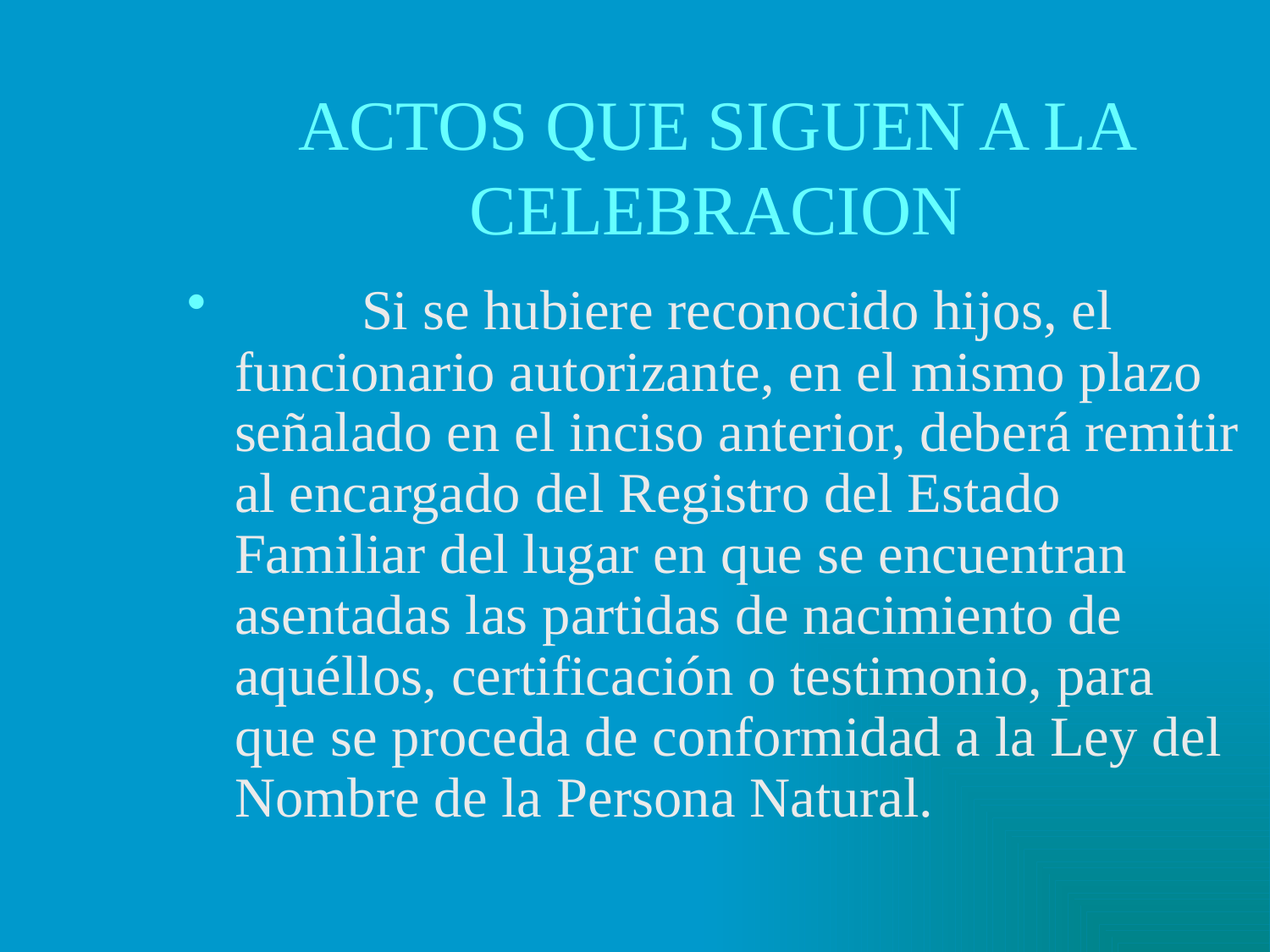

# ACTOS QUE SIGUEN A LA CELEBRACION
	Si se hubiere reconocido hijos, el funcionario autorizante, en el mismo plazo señalado en el inciso anterior, deberá remitir al encargado del Registro del Estado Familiar del lugar en que se encuentran asentadas las partidas de nacimiento de aquéllos, certificación o testimonio, para que se proceda de conformidad a la Ley del Nombre de la Persona Natural.